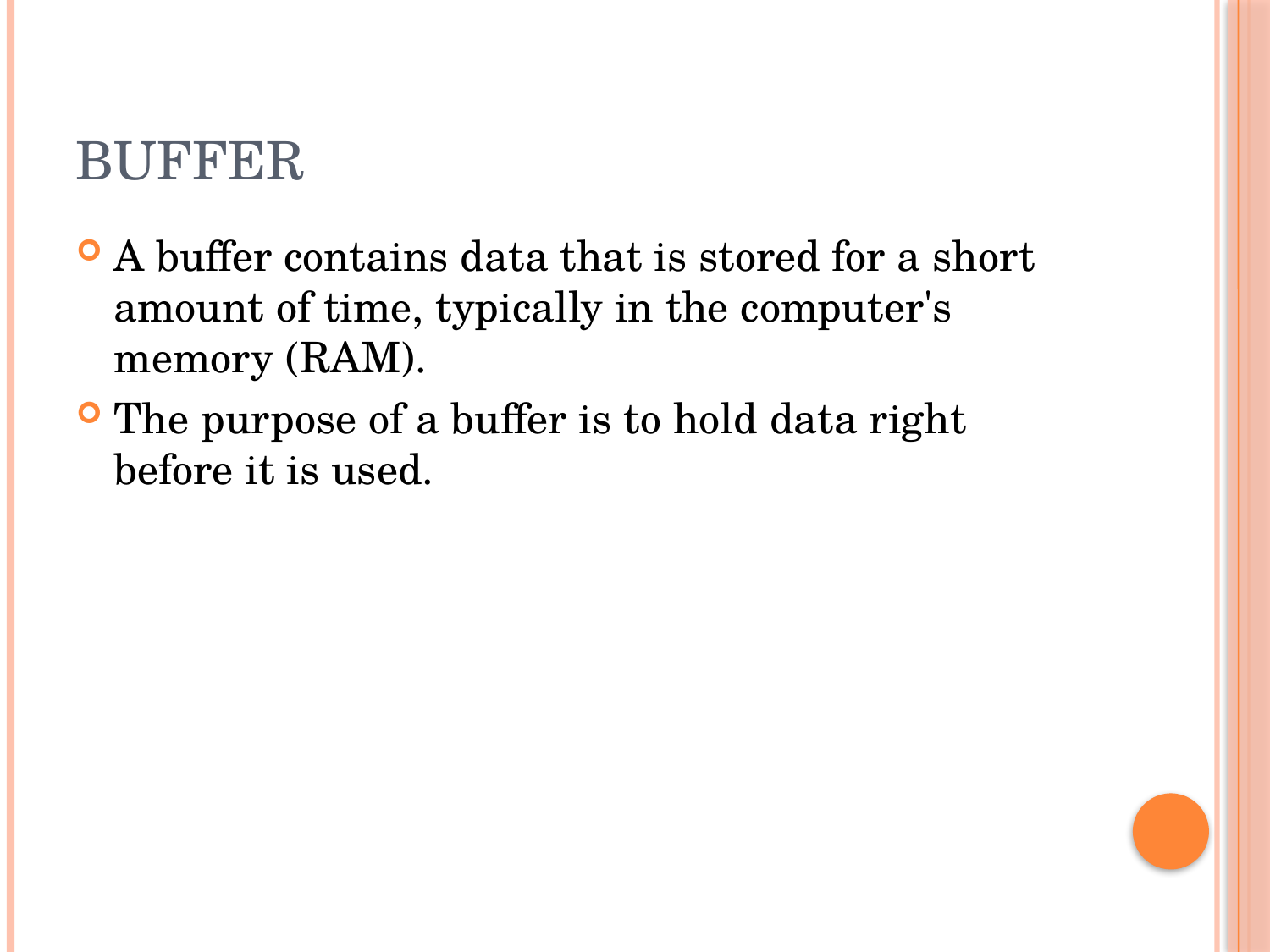

# Buffer
A buffer contains data that is stored for a short amount of time, typically in the computer's memory (RAM).
The purpose of a buffer is to hold data right before it is used.